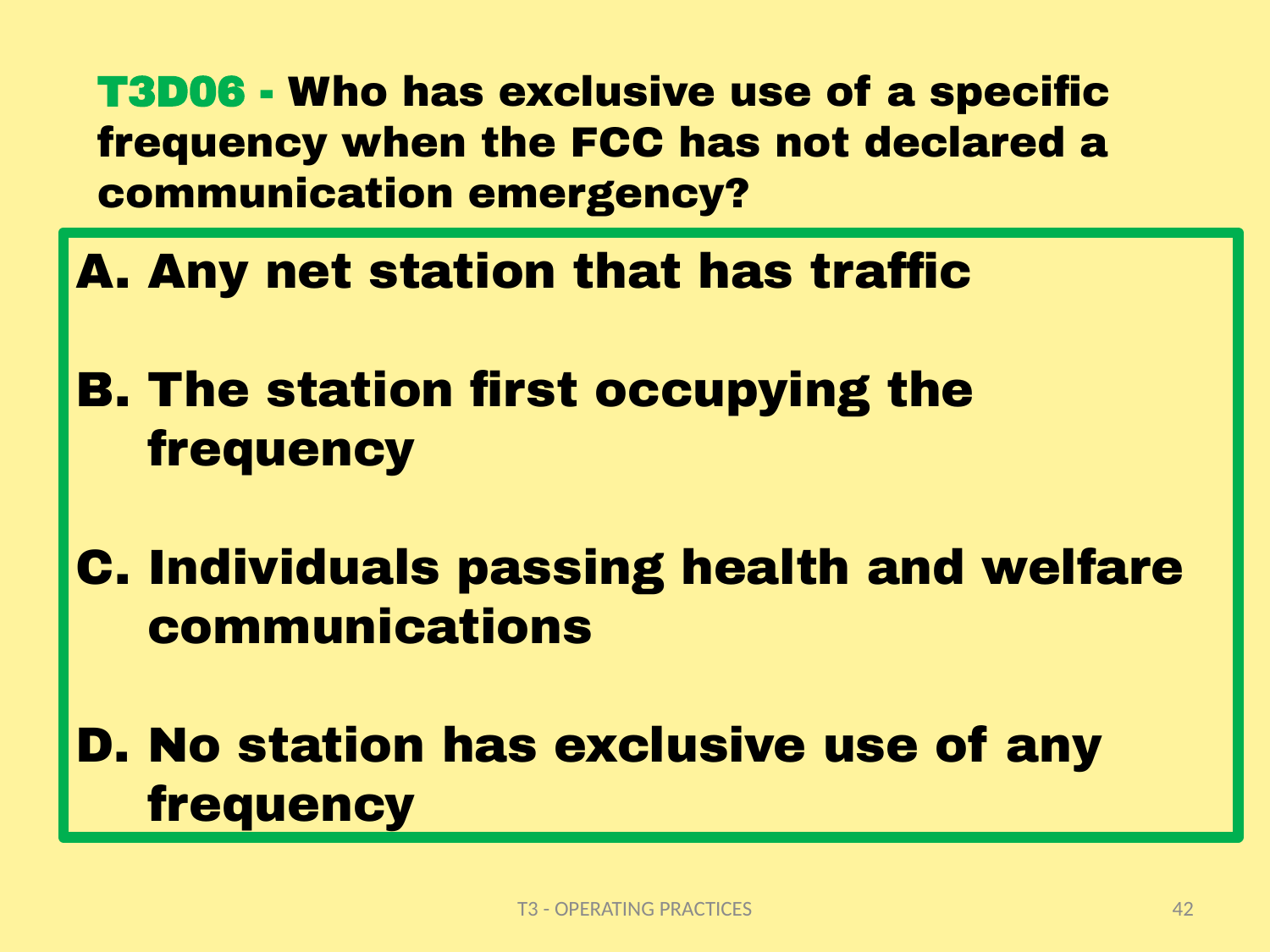

# T3D06 - Who has exclusive use of a specific frequency when the FCC has not declared a communication emergency?
Any net station that has traffic

The station first occupying the frequency

Individuals passing health and welfare communications

No station has exclusive use of any frequency
T3 - OPERATING PRACTICES
42